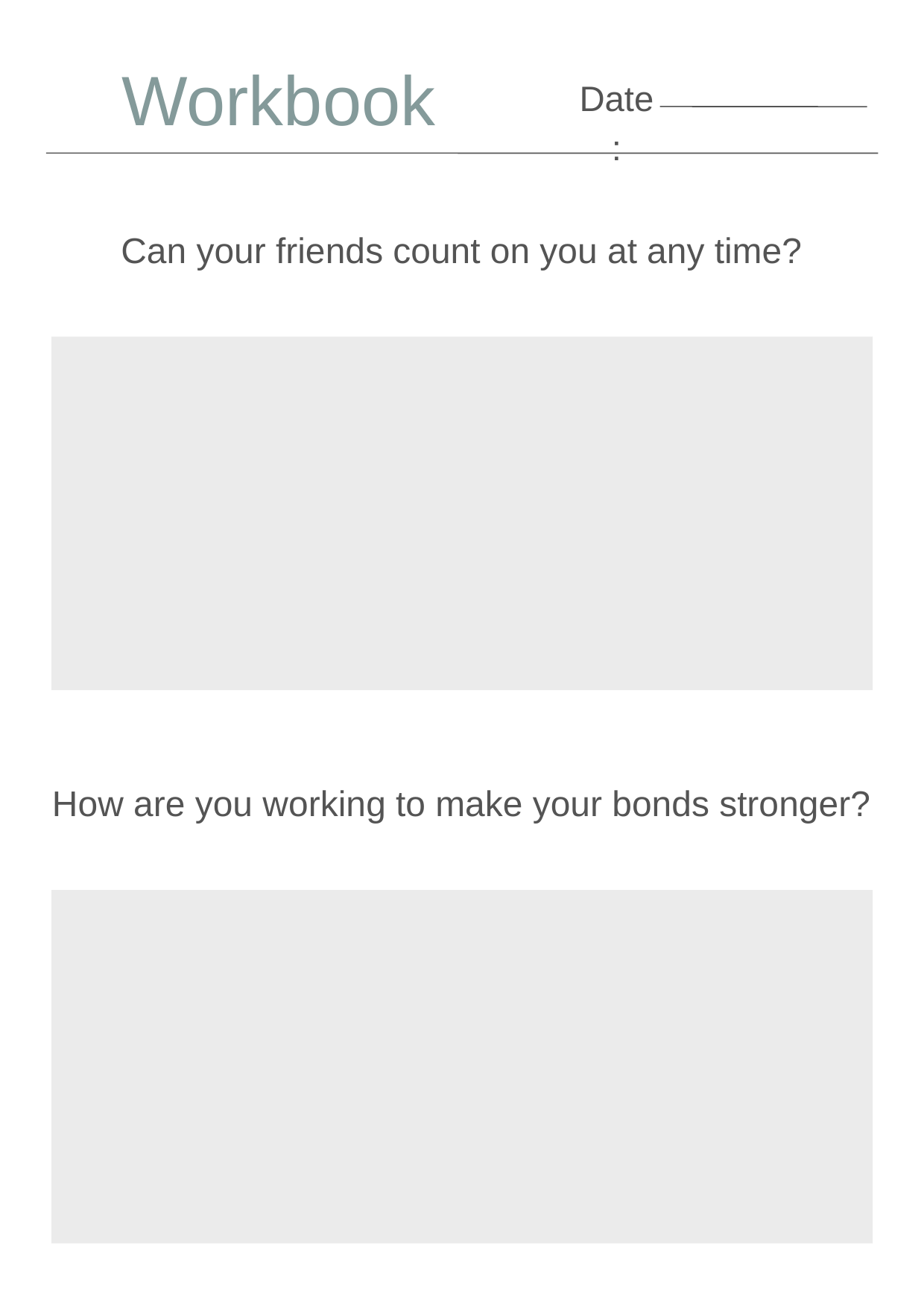

Workbook
Date:

Can your friends count on you at any time?

How are you working to make your bonds stronger?